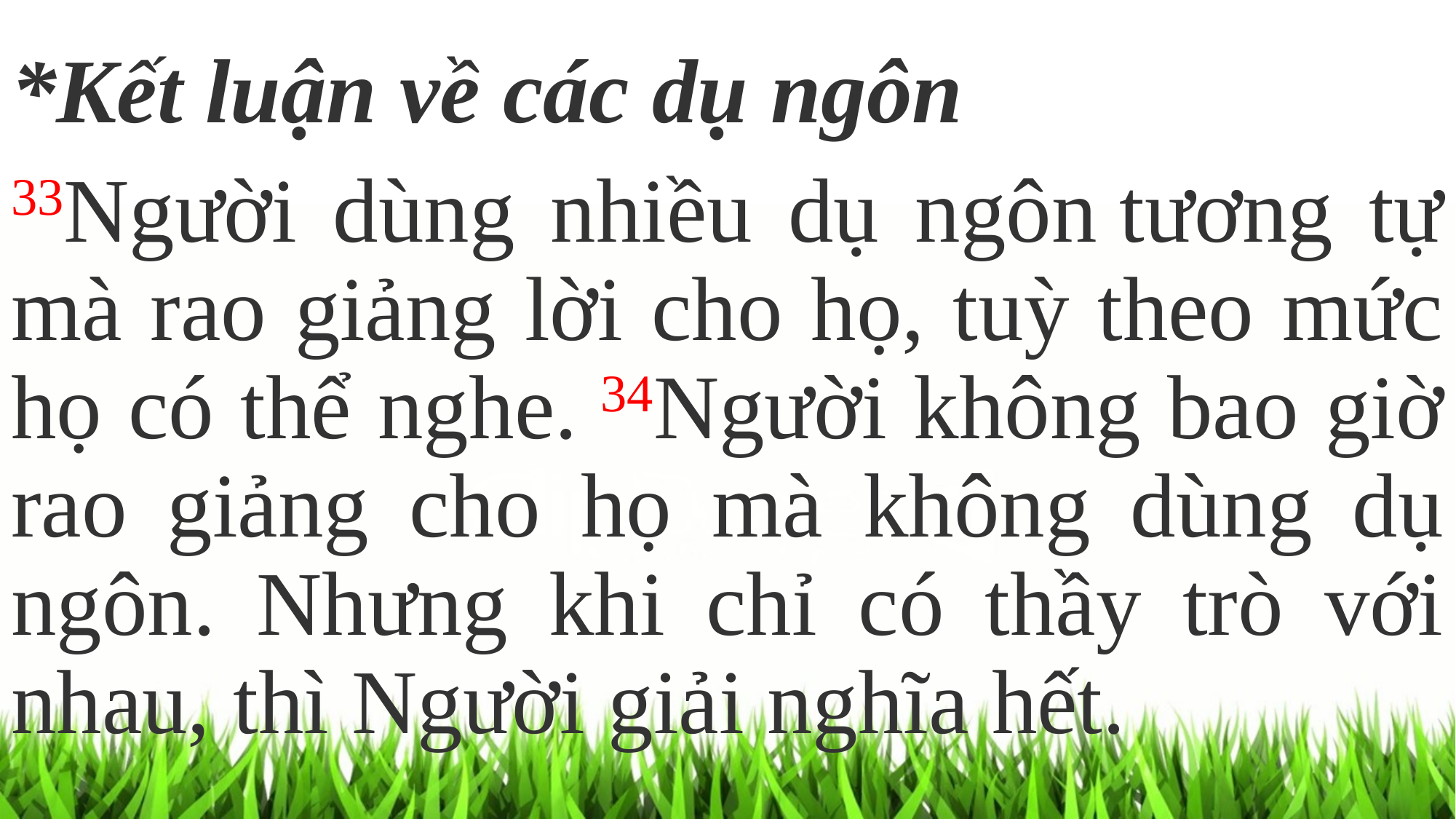

*Kết luận về các dụ ngôn
33Người dùng nhiều dụ ngôn tương tự mà rao giảng lời cho họ, tuỳ theo mức họ có thể nghe. 34Người không bao giờ rao giảng cho họ mà không dùng dụ ngôn. Nhưng khi chỉ có thầy trò với nhau, thì Người giải nghĩa hết.